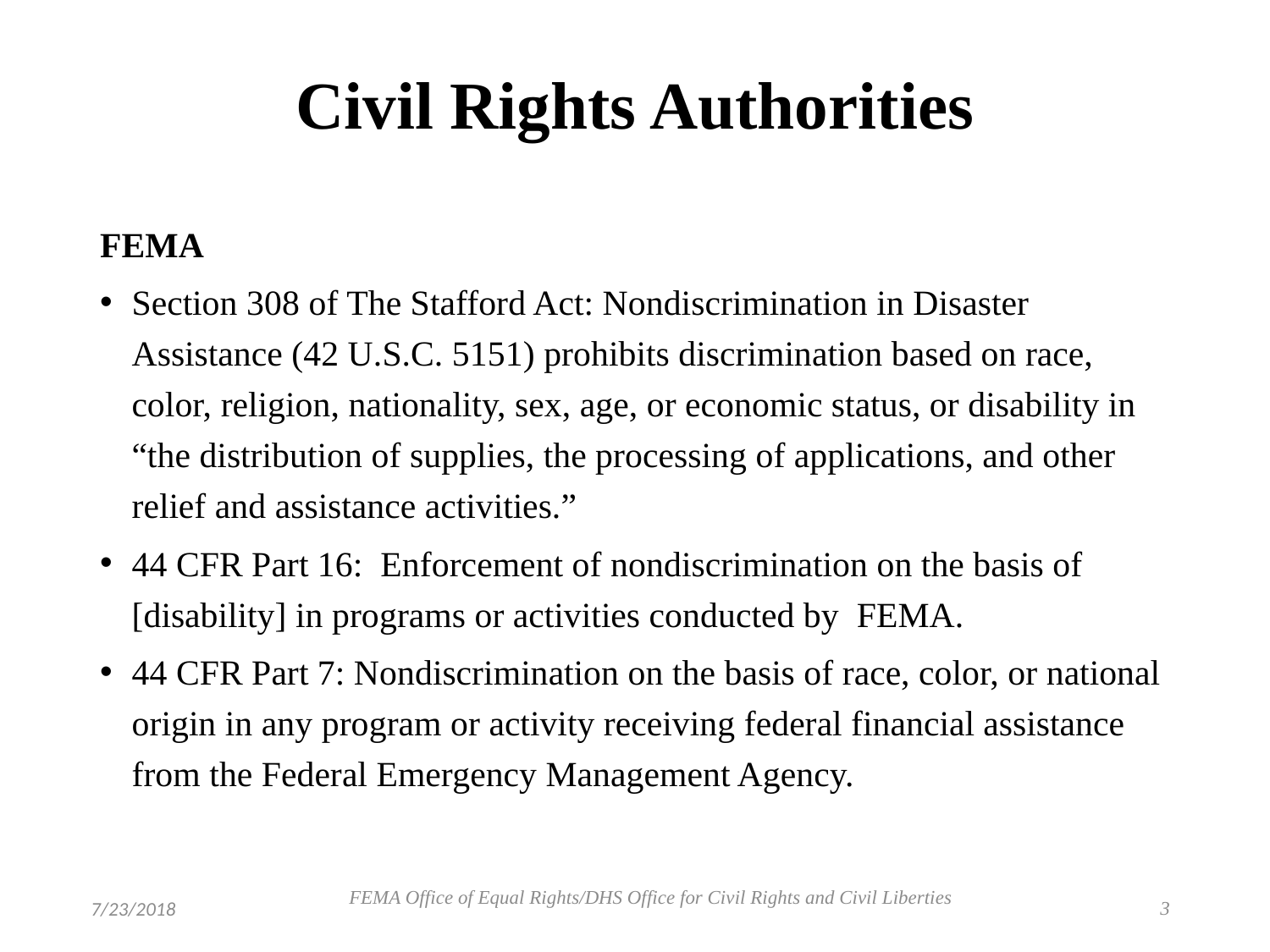

# Civil Rights Authorities
FEMA
Section 308 of The Stafford Act: Nondiscrimination in Disaster Assistance (42 U.S.C. 5151) prohibits discrimination based on race, color, religion, nationality, sex, age, or economic status, or disability in “the distribution of supplies, the processing of applications, and other relief and assistance activities.”
44 CFR Part 16:  Enforcement of nondiscrimination on the basis of [disability] in programs or activities conducted by  FEMA.
44 CFR Part 7: Nondiscrimination on the basis of race, color, or national origin in any program or activity receiving federal financial assistance from the Federal Emergency Management Agency.

3
7/23/2018
FEMA Office of Equal Rights/DHS Office for Civil Rights and Civil Liberties